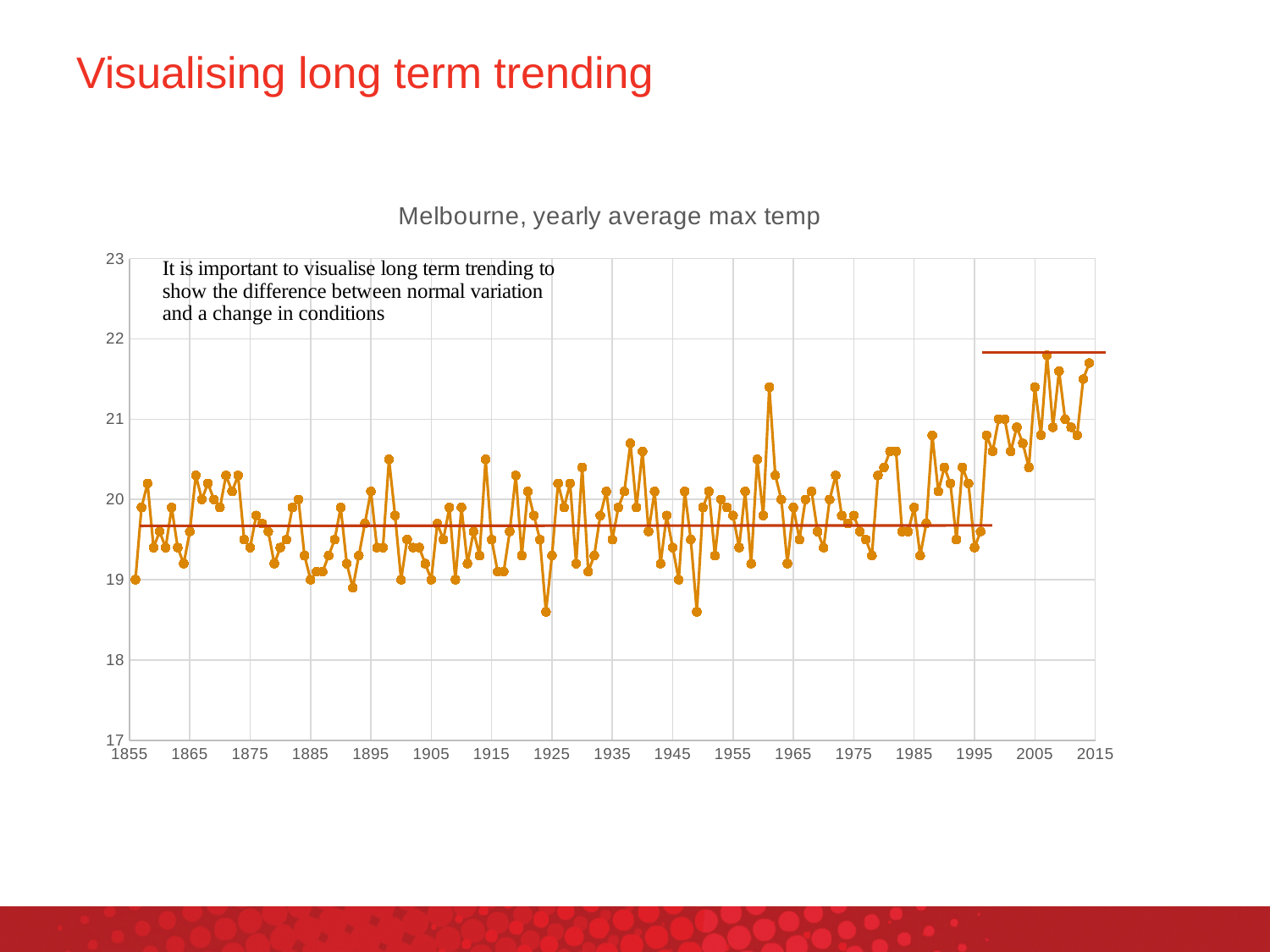

# Visualising long term trending

### Chart: Melbourne, yearly average max temp

| Category |  |
|---|---|